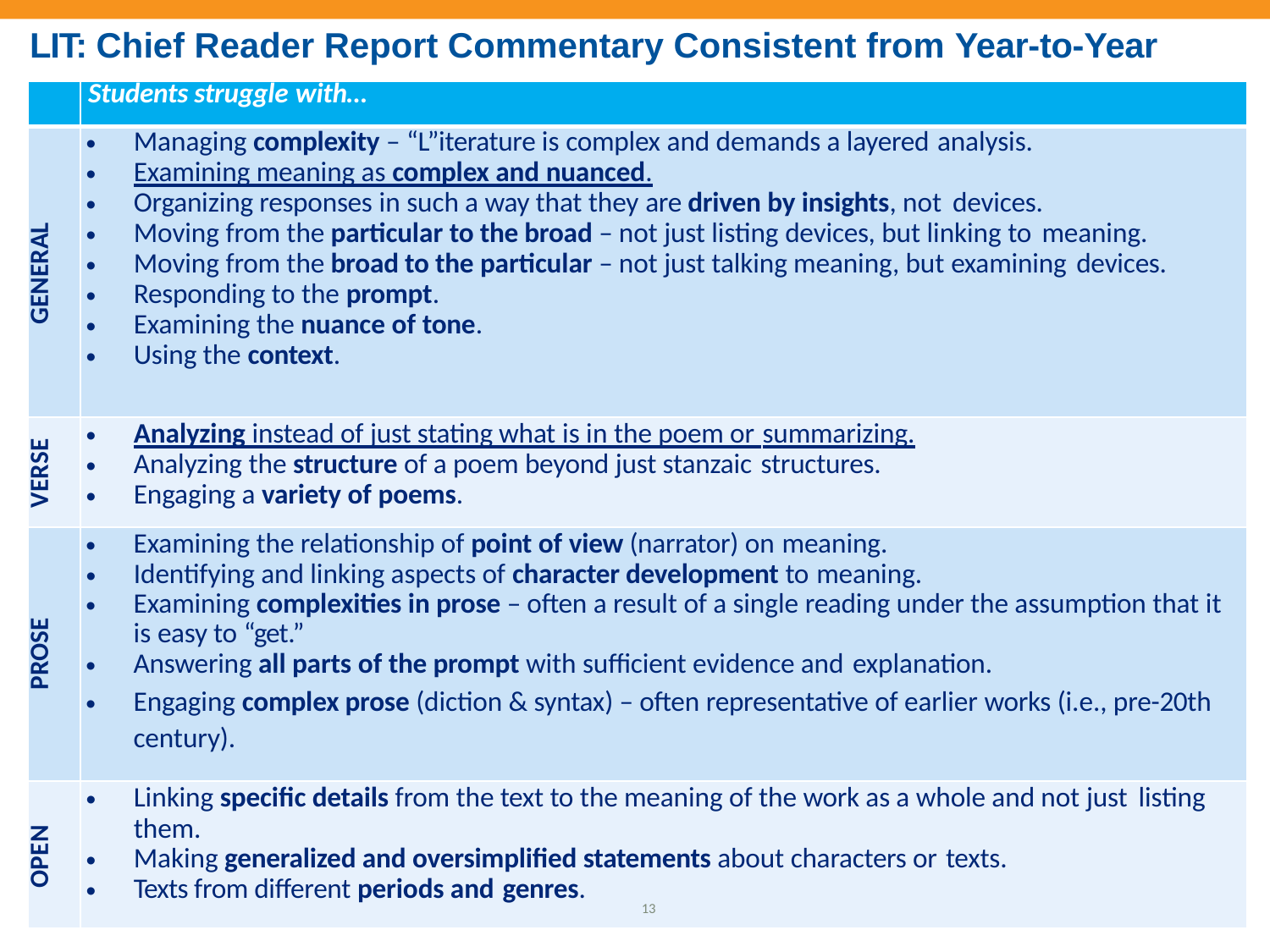

# LIT: Chief Reader Report Commentary Consistent from Year-to-Year
|  | Students struggle with… |
| --- | --- |
| GENERAL | Managing complexity – “L”iterature is complex and demands a layered analysis. Examining meaning as complex and nuanced. Organizing responses in such a way that they are driven by insights, not devices. Moving from the particular to the broad – not just listing devices, but linking to meaning. Moving from the broad to the particular – not just talking meaning, but examining devices. Responding to the prompt. Examining the nuance of tone. Using the context. |
| VERSE | Analyzing instead of just stating what is in the poem or summarizing. Analyzing the structure of a poem beyond just stanzaic structures. Engaging a variety of poems. |
| PROSE | Examining the relationship of point of view (narrator) on meaning. Identifying and linking aspects of character development to meaning. Examining complexities in prose – often a result of a single reading under the assumption that it is easy to “get.” Answering all parts of the prompt with sufficient evidence and explanation. Engaging complex prose (diction & syntax) – often representative of earlier works (i.e., pre-20th century). |
| OPEN | Linking specific details from the text to the meaning of the work as a whole and not just listing them. Making generalized and oversimplified statements about characters or texts. Texts from different periods and genres. 13 |